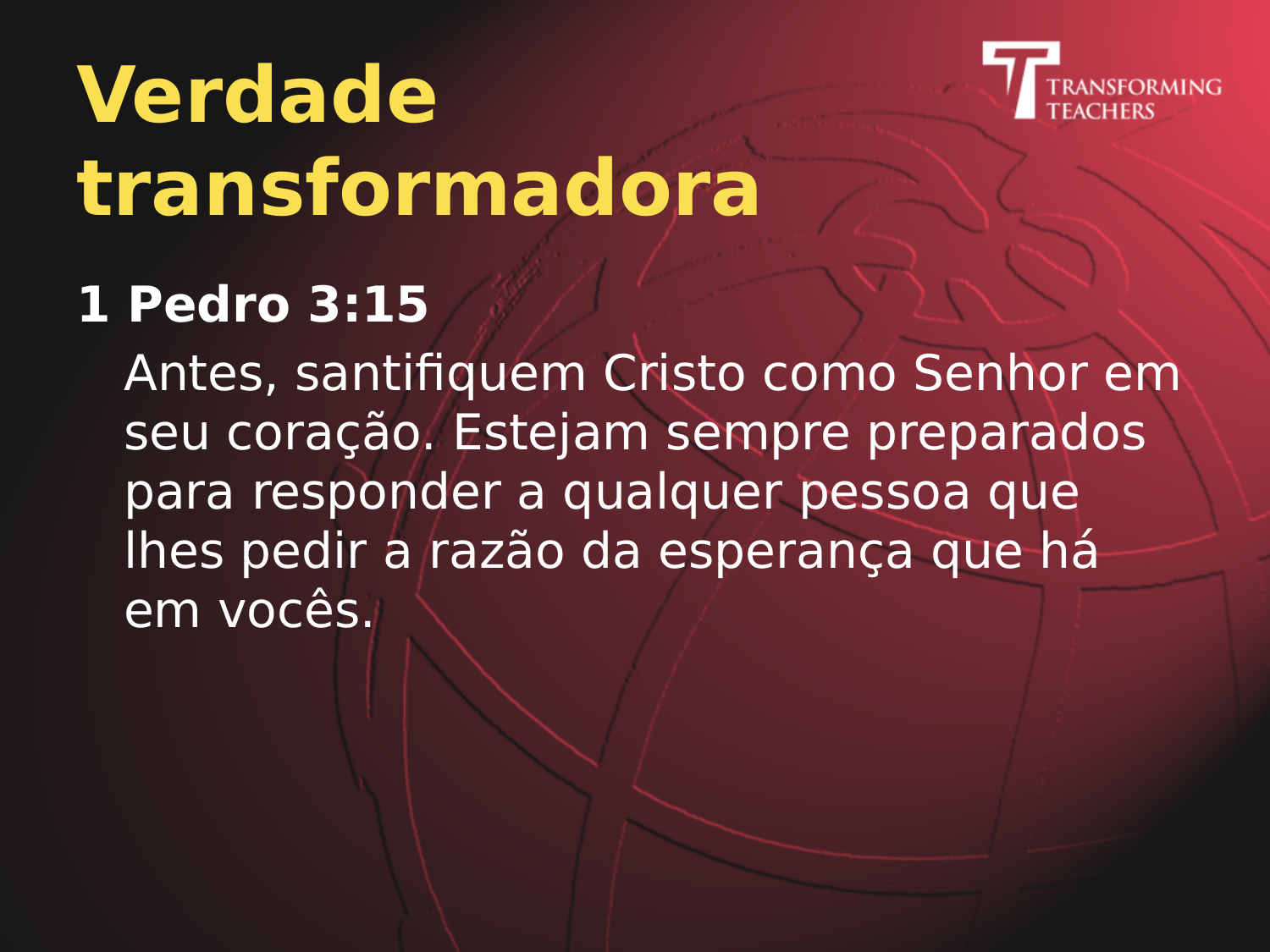

# Verdade transformadora
1 Pedro 3:15
	Antes, santifiquem Cristo como Senhor em seu coração. Estejam sempre preparados para responder a qualquer pessoa que lhes pedir a razão da esperança que há em vocês.